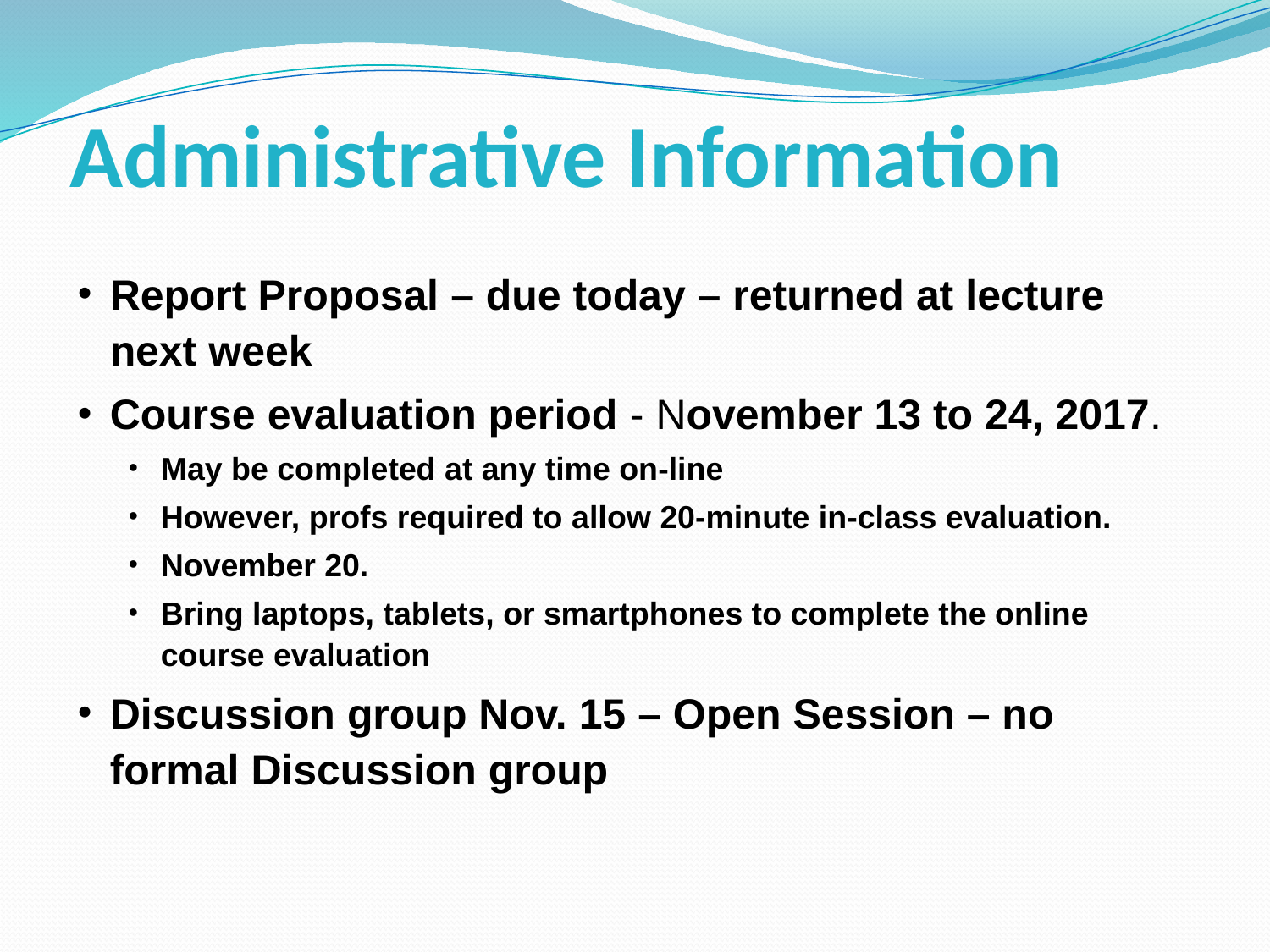

# Administrative Information
Report Proposal – due today – returned at lecture next week
Course evaluation period - November 13 to 24, 2017.
May be completed at any time on-line
However, profs required to allow 20-minute in-class evaluation.
November 20.
Bring laptops, tablets, or smartphones to complete the online course evaluation
Discussion group Nov. 15 – Open Session – no formal Discussion group